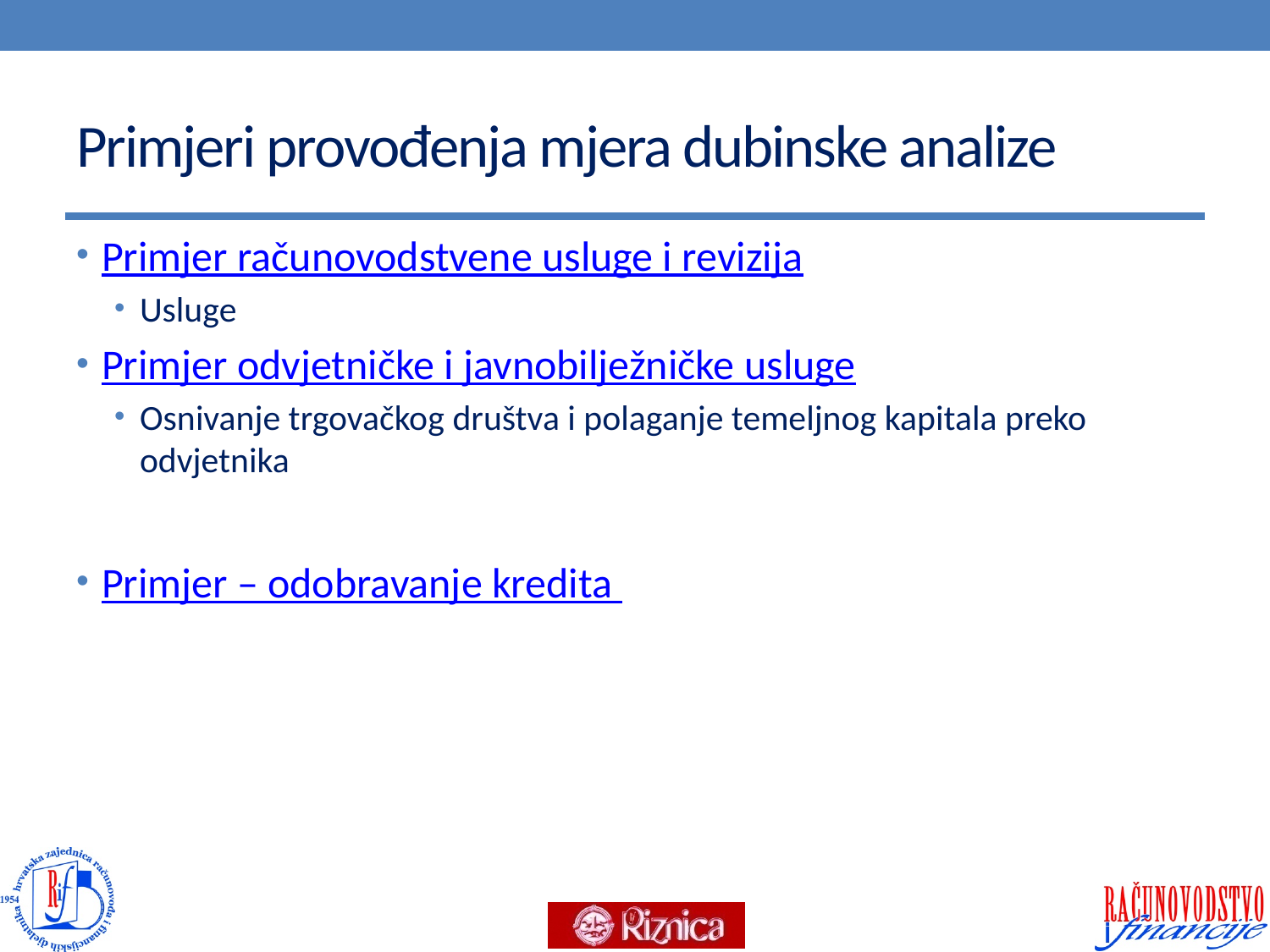

# Primjeri provođenja mjera dubinske analize
Primjer računovodstvene usluge i revizija
Usluge
Primjer odvjetničke i javnobilježničke usluge
Osnivanje trgovačkog društva i polaganje temeljnog kapitala preko odvjetnika

Primjer – odobravanje kredita